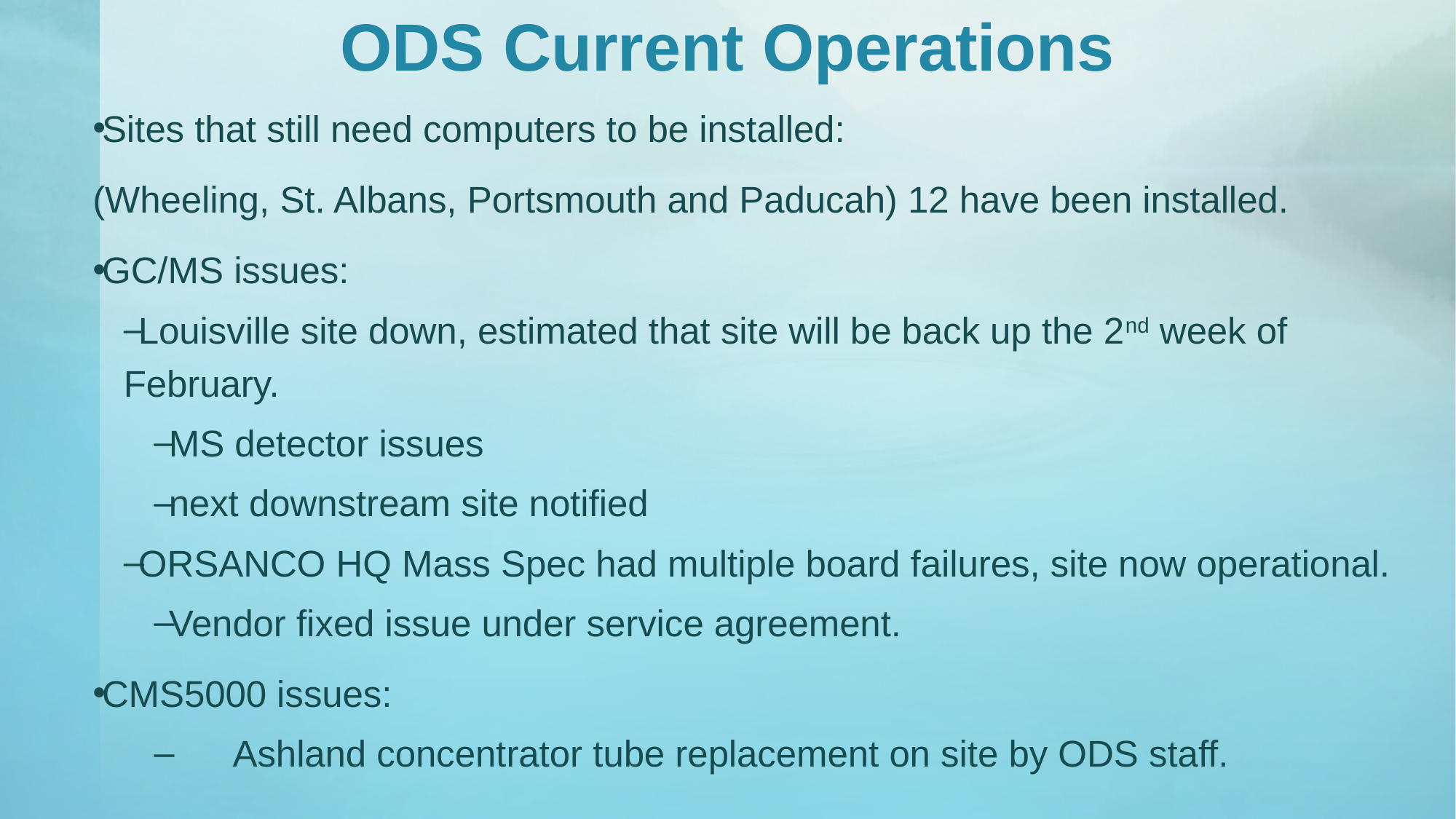

# ODS Current Operations
Sites that still need computers to be installed:
(Wheeling, St. Albans, Portsmouth and Paducah) 12 have been installed.
GC/MS issues:
Louisville site down, estimated that site will be back up the 2nd week of February.
MS detector issues
next downstream site notified
ORSANCO HQ Mass Spec had multiple board failures, site now operational.
Vendor fixed issue under service agreement.
CMS5000 issues:
	Ashland concentrator tube replacement on site by ODS staff.